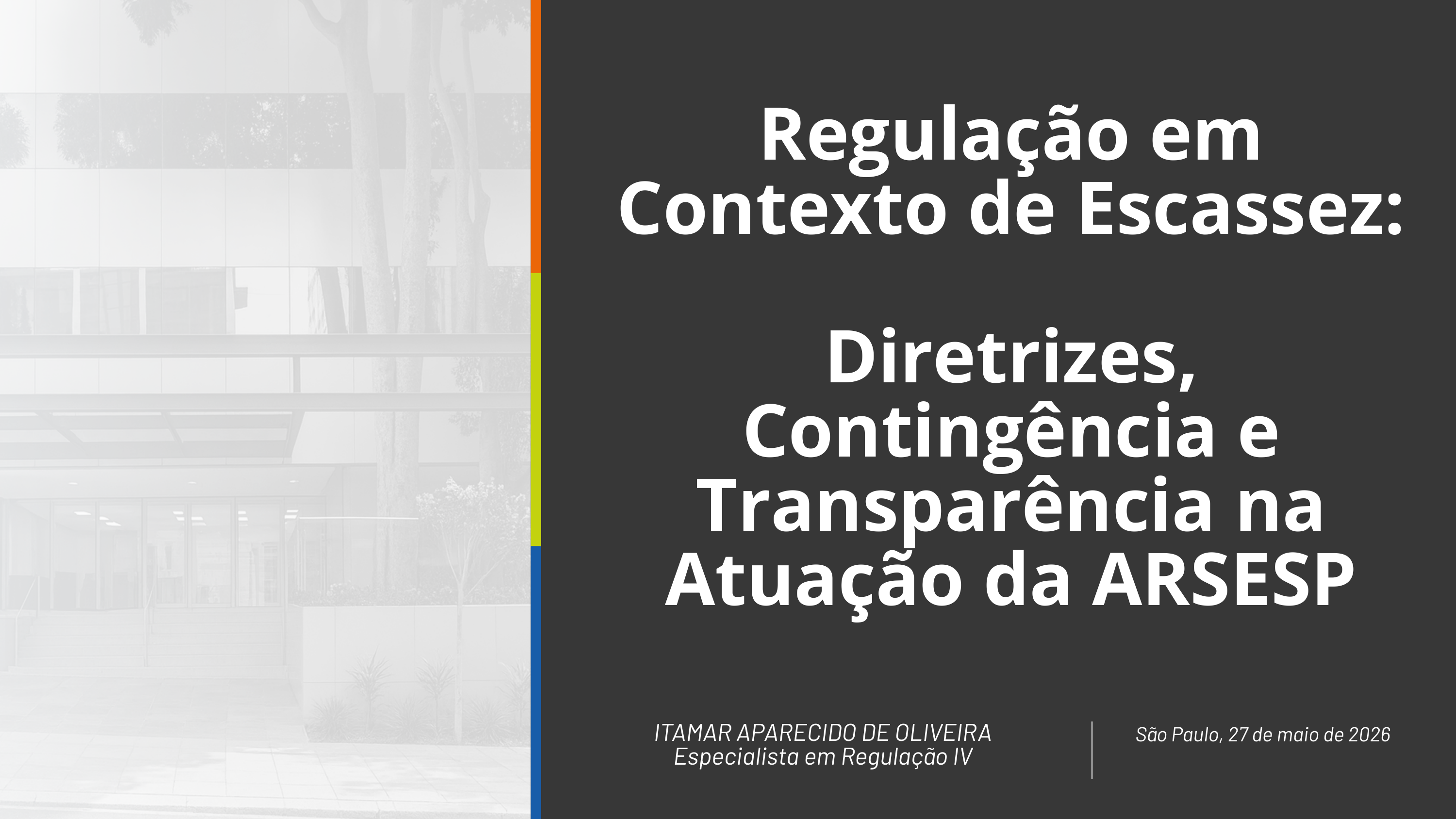

Regulação em Contexto de Escassez:

Diretrizes, Contingência e Transparência na Atuação da ARSESP

ITAMAR APARECIDO DE OLIVEIRA
Especialista em Regulação IV
São Paulo, 27 de maio de 2026